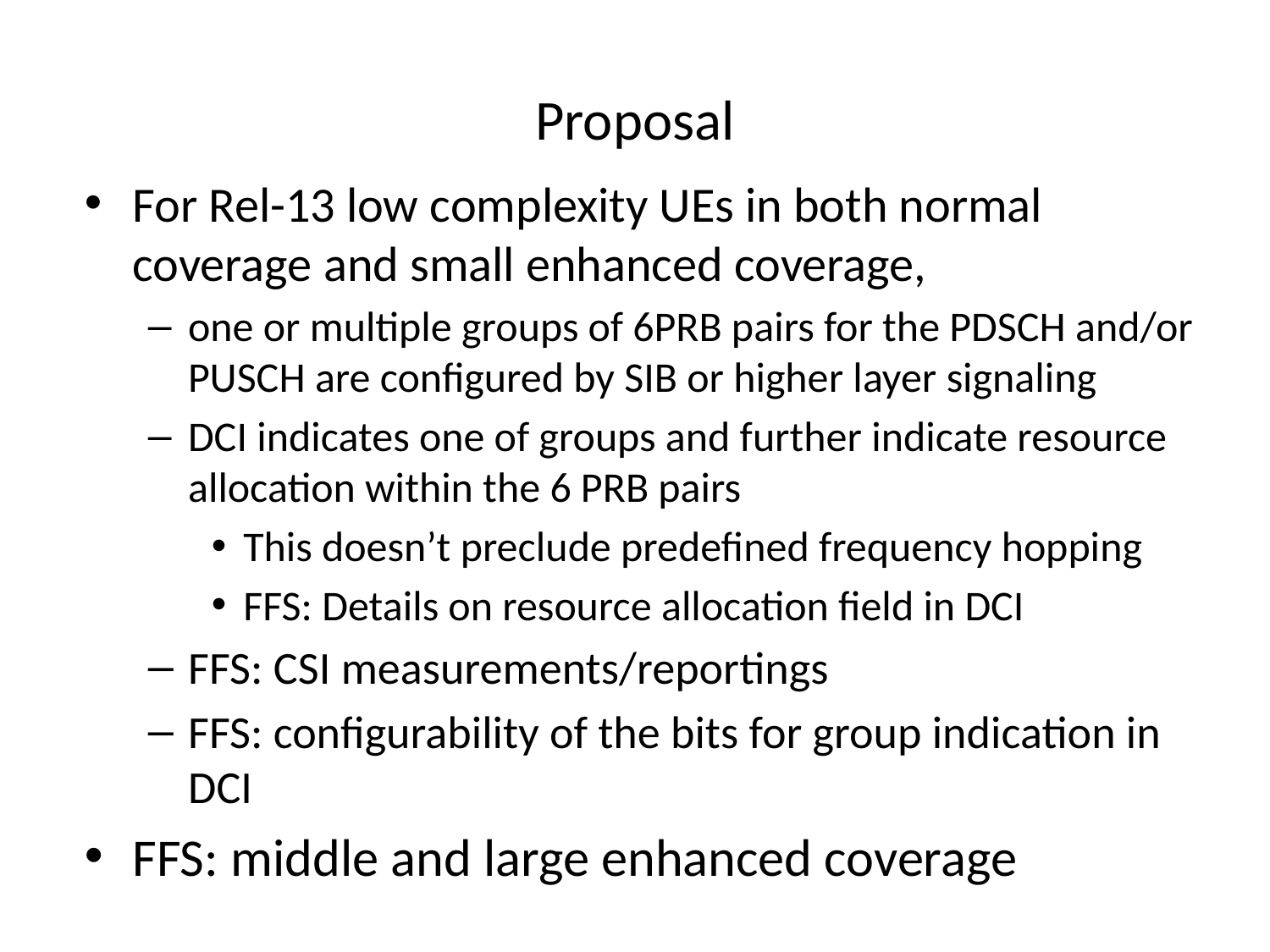

# Proposal
For Rel-13 low complexity UEs in both normal coverage and small enhanced coverage,
one or multiple groups of 6PRB pairs for the PDSCH and/or PUSCH are configured by SIB or higher layer signaling
DCI indicates one of groups and further indicate resource allocation within the 6 PRB pairs
This doesn’t preclude predefined frequency hopping
FFS: Details on resource allocation field in DCI
FFS: CSI measurements/reportings
FFS: configurability of the bits for group indication in DCI
FFS: middle and large enhanced coverage